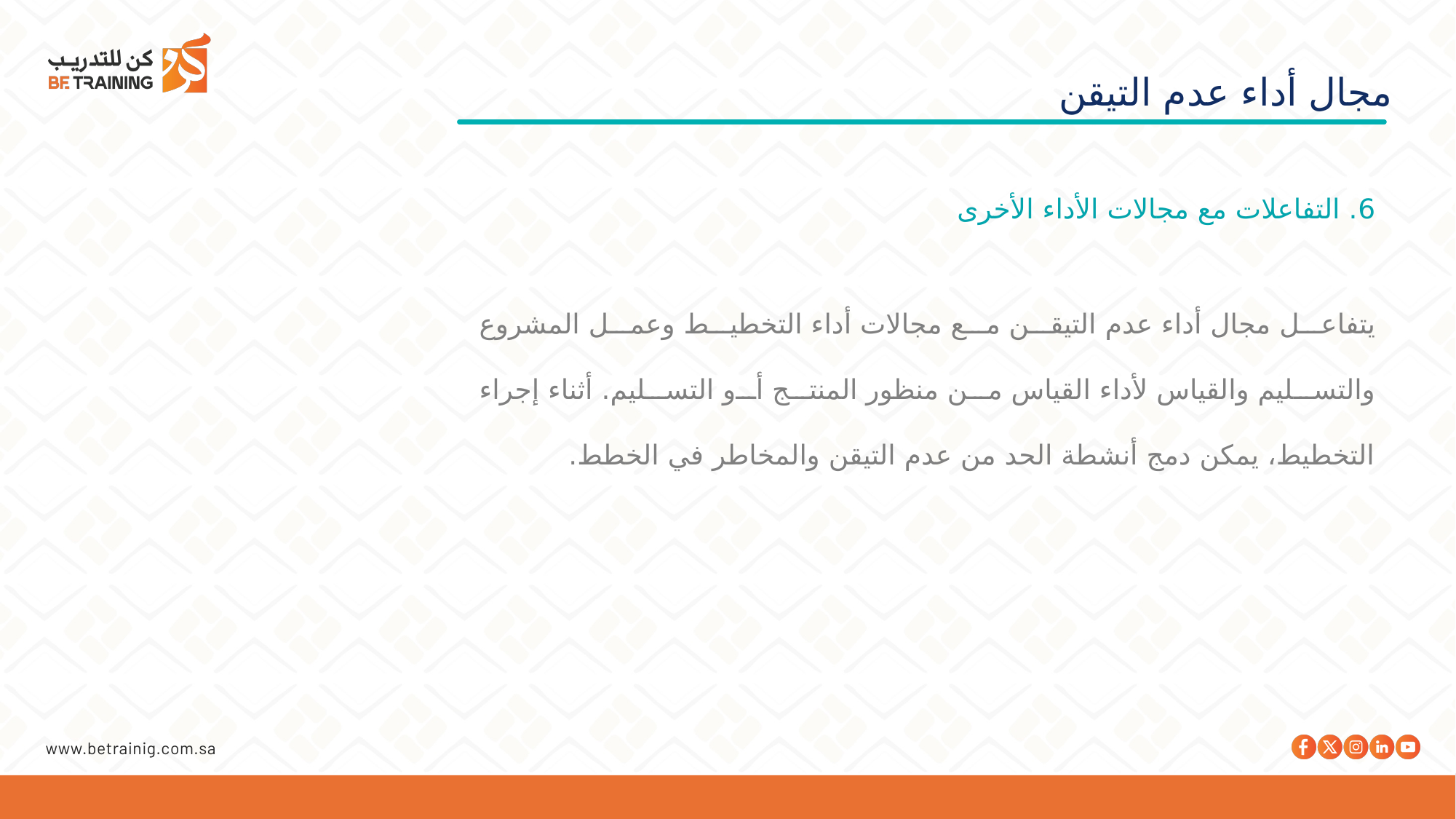

مجال أداء عدم التيقن
6. التفاعلات مع مجالات الأداء الأخرى

يتفاعل مجال أداء عدم التيقن مع مجالات أداء التخطيط وعمل المشروع والتسليم والقياس لأداء القياس من منظور المنتج أو التسليم. أثناء إجراء التخطيط، يمكن دمج أنشطة الحد من عدم التيقن والمخاطر في الخطط.